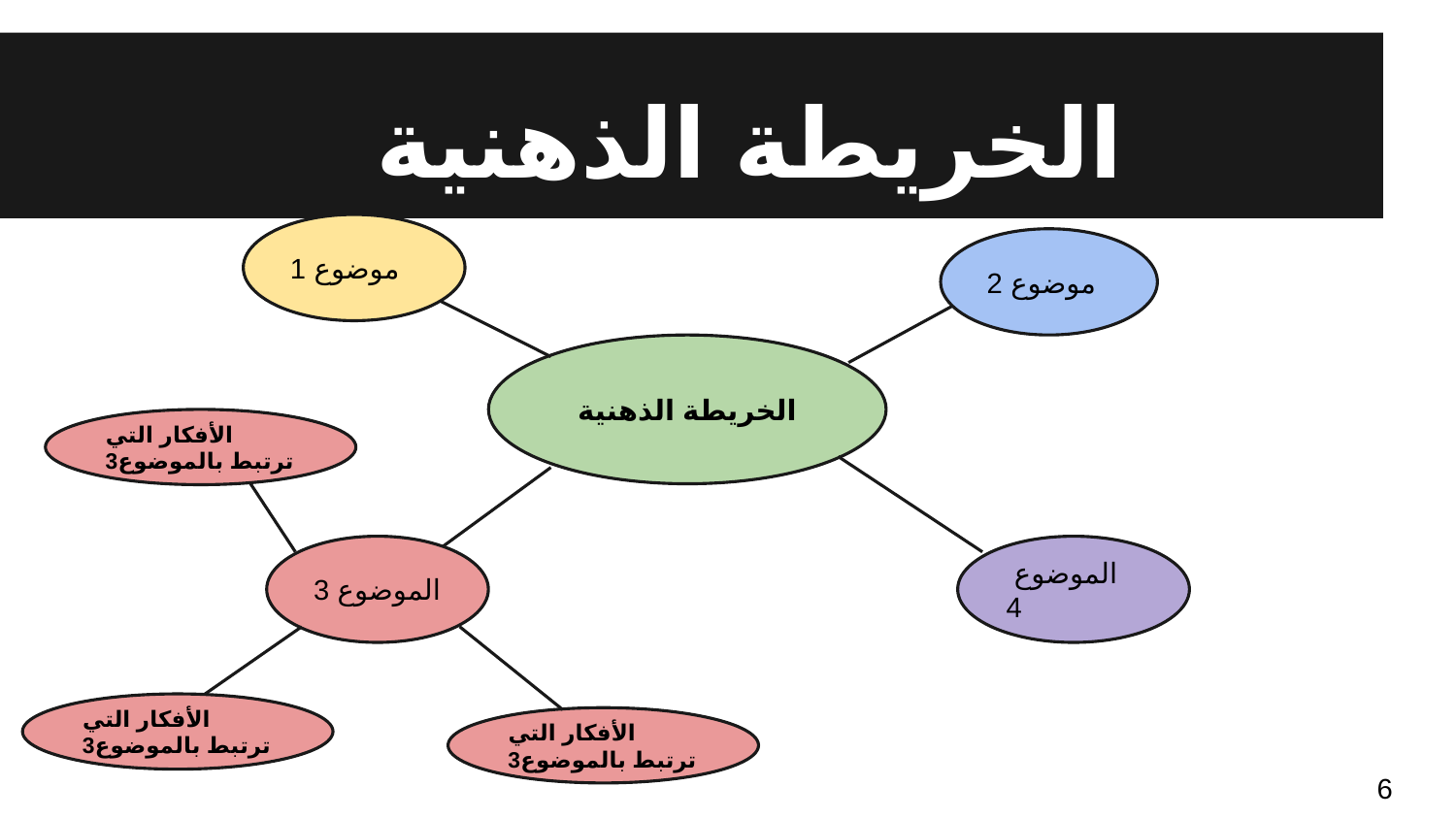

#
الخريطة الذهنية
موضوع 1
موضوع 2
الخريطة الذهنية
الأفكار التي ترتبط بالموضوع3
الموضوع 3
الموضوع  4

الأفكار التي ترتبط بالموضوع3
الأفكار التي ترتبط بالموضوع3
6